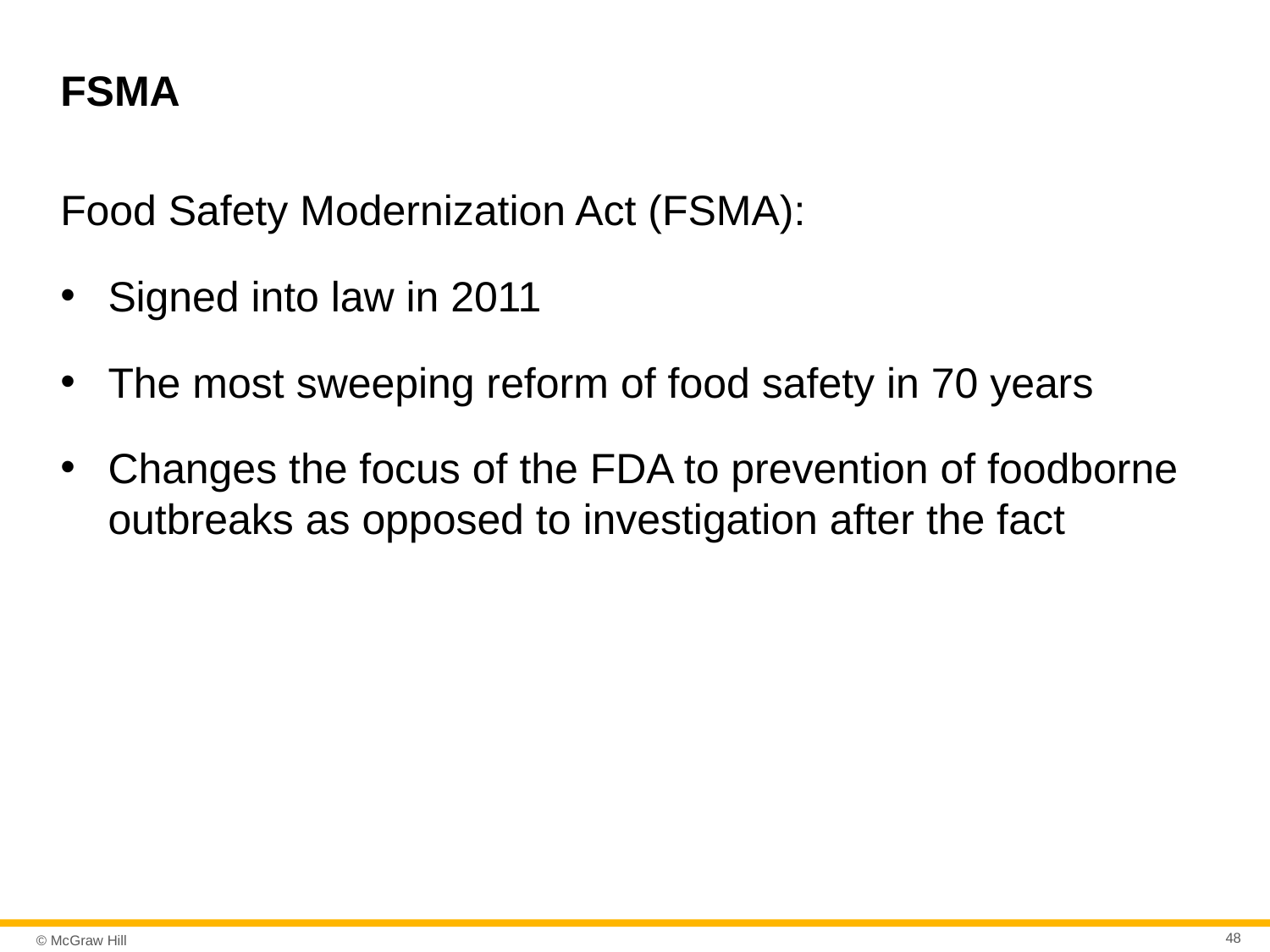

# FSMA
Food Safety Modernization Act (FSMA):
Signed into law in 2011
The most sweeping reform of food safety in 70 years
Changes the focus of the FDA to prevention of foodborne outbreaks as opposed to investigation after the fact